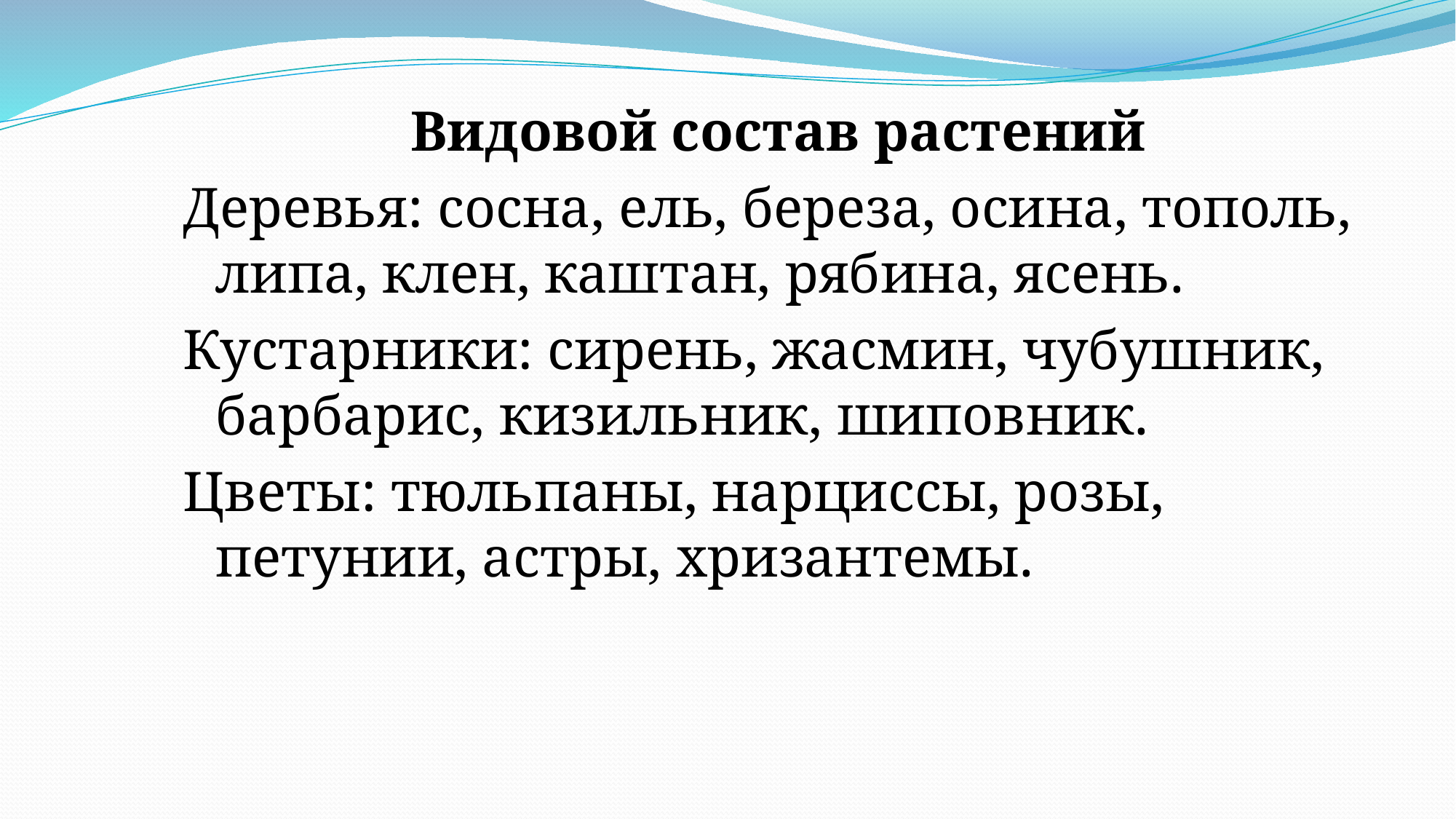

Видовой состав растений
Деревья: сосна, ель, береза, осина, тополь, липа, клен, каштан, рябина, ясень.
Кустарники: сирень, жасмин, чубушник, барбарис, кизильник, шиповник.
Цветы: тюльпаны, нарциссы, розы, петунии, астры, хризантемы.